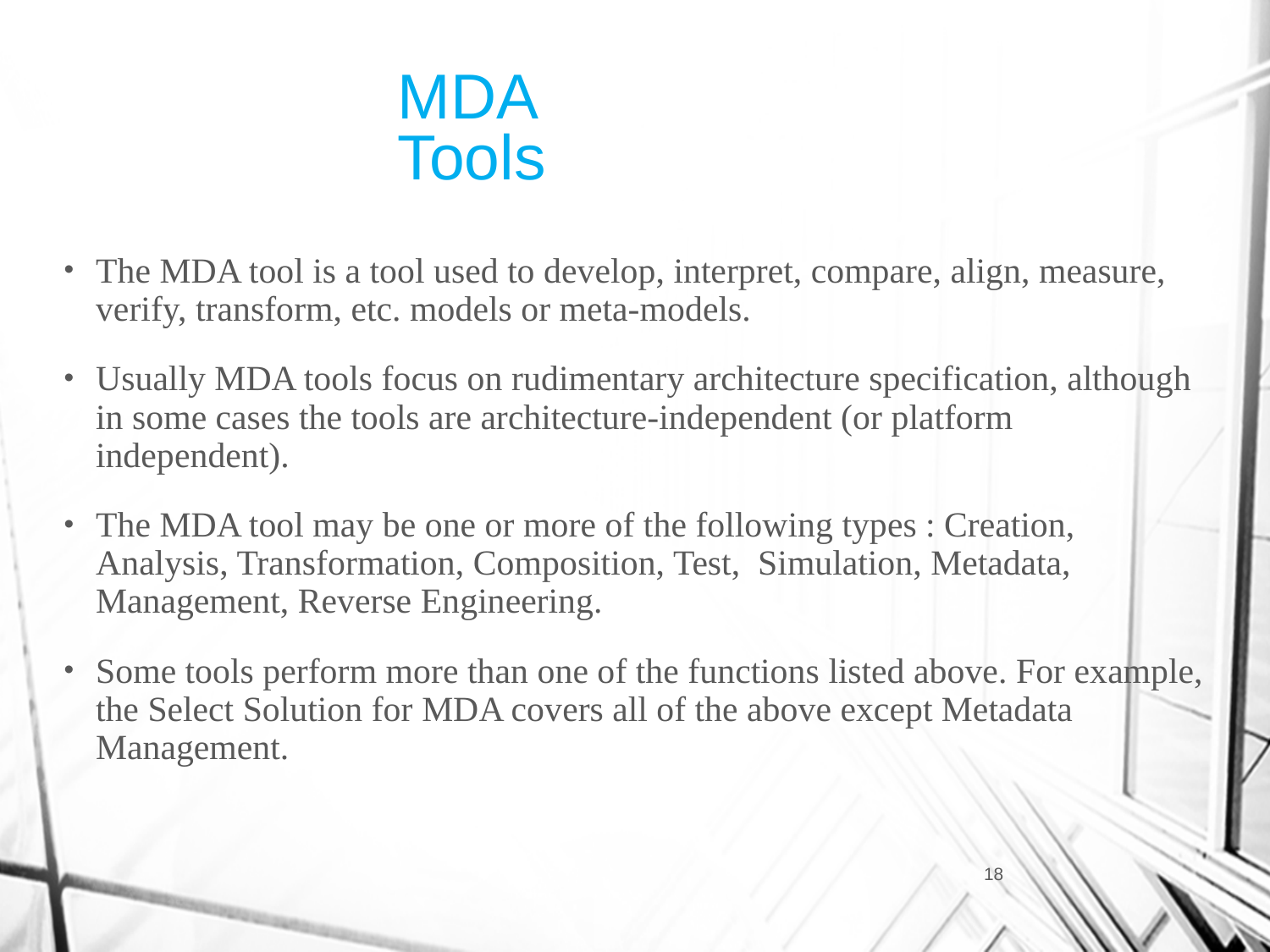

# MDA Tools
The MDA tool is a tool used to develop, interpret, compare, align, measure, verify, transform, etc. models or meta-models.
Usually MDA tools focus on rudimentary architecture specification, although in some cases the tools are architecture-independent (or platform independent).
The MDA tool may be one or more of the following types : Creation, Analysis, Transformation, Composition, Test,  Simulation, Metadata, Management, Reverse Engineering.
Some tools perform more than one of the functions listed above. For example, the Select Solution for MDA covers all of the above except Metadata Management.

18